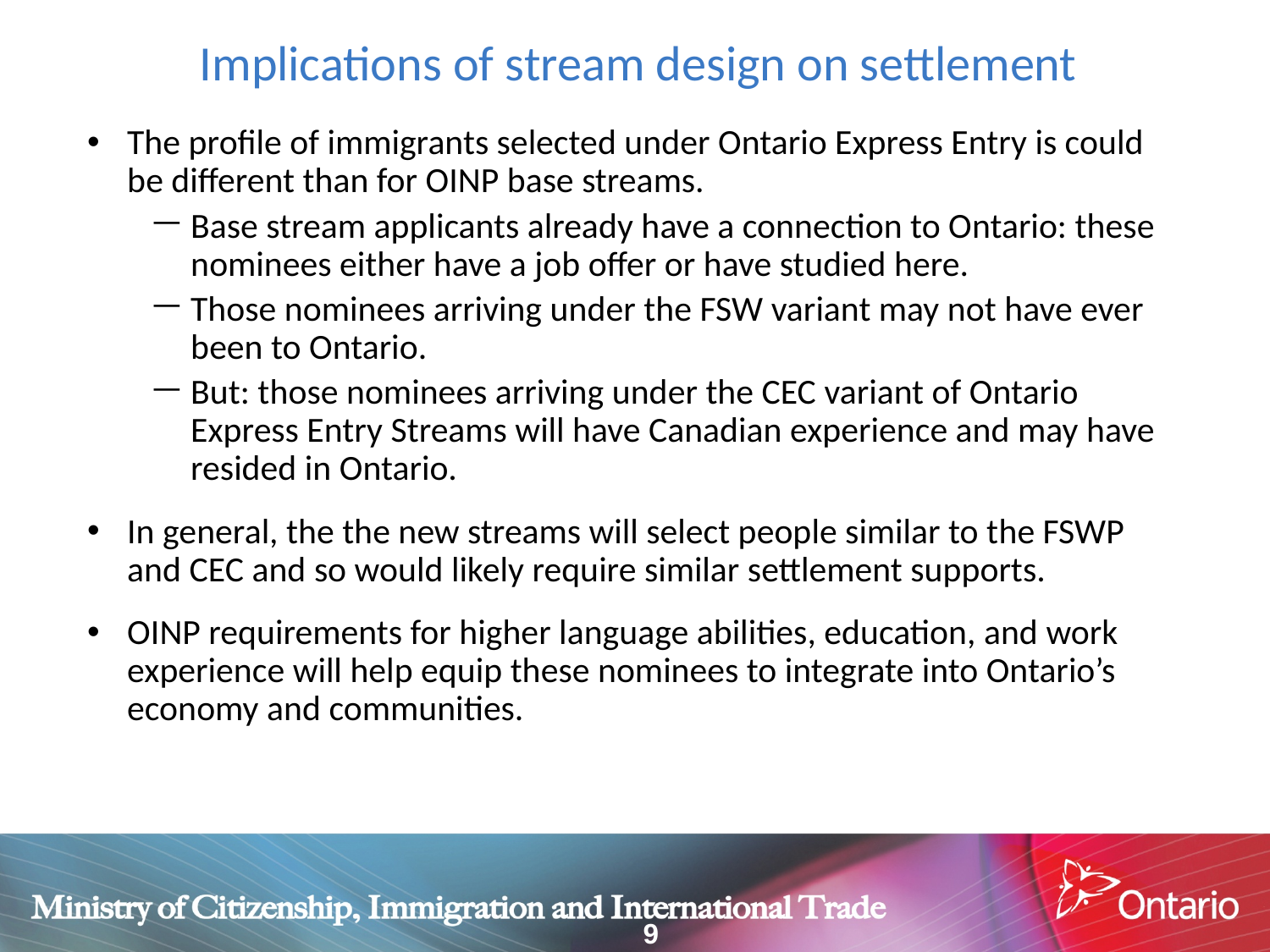

# Implications of stream design on settlement
The profile of immigrants selected under Ontario Express Entry is could be different than for OINP base streams.
Base stream applicants already have a connection to Ontario: these nominees either have a job offer or have studied here.
Those nominees arriving under the FSW variant may not have ever been to Ontario.
But: those nominees arriving under the CEC variant of Ontario Express Entry Streams will have Canadian experience and may have resided in Ontario.

In general, the the new streams will select people similar to the FSWP and CEC and so would likely require similar settlement supports.

OINP requirements for higher language abilities, education, and work experience will help equip these nominees to integrate into Ontario’s economy and communities.

9